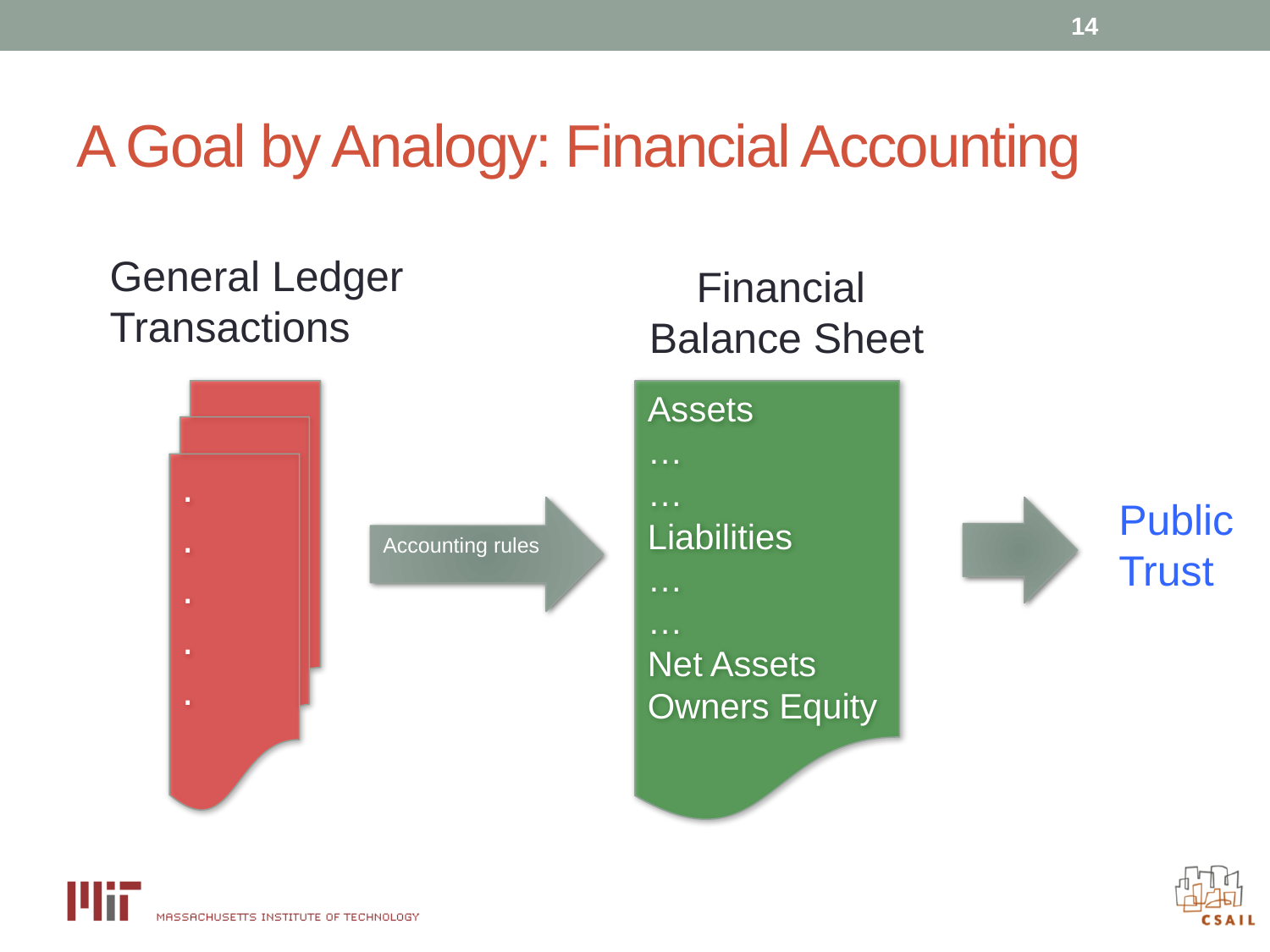

14
# A Goal by Analogy: Financial Accounting
General Ledger
Transactions
Financial
Balance Sheet
.
.
.
.
.

Assets
…
…
Liabilities
…
…
Net Assets
Owners Equity
Public
Trust
Accounting rules